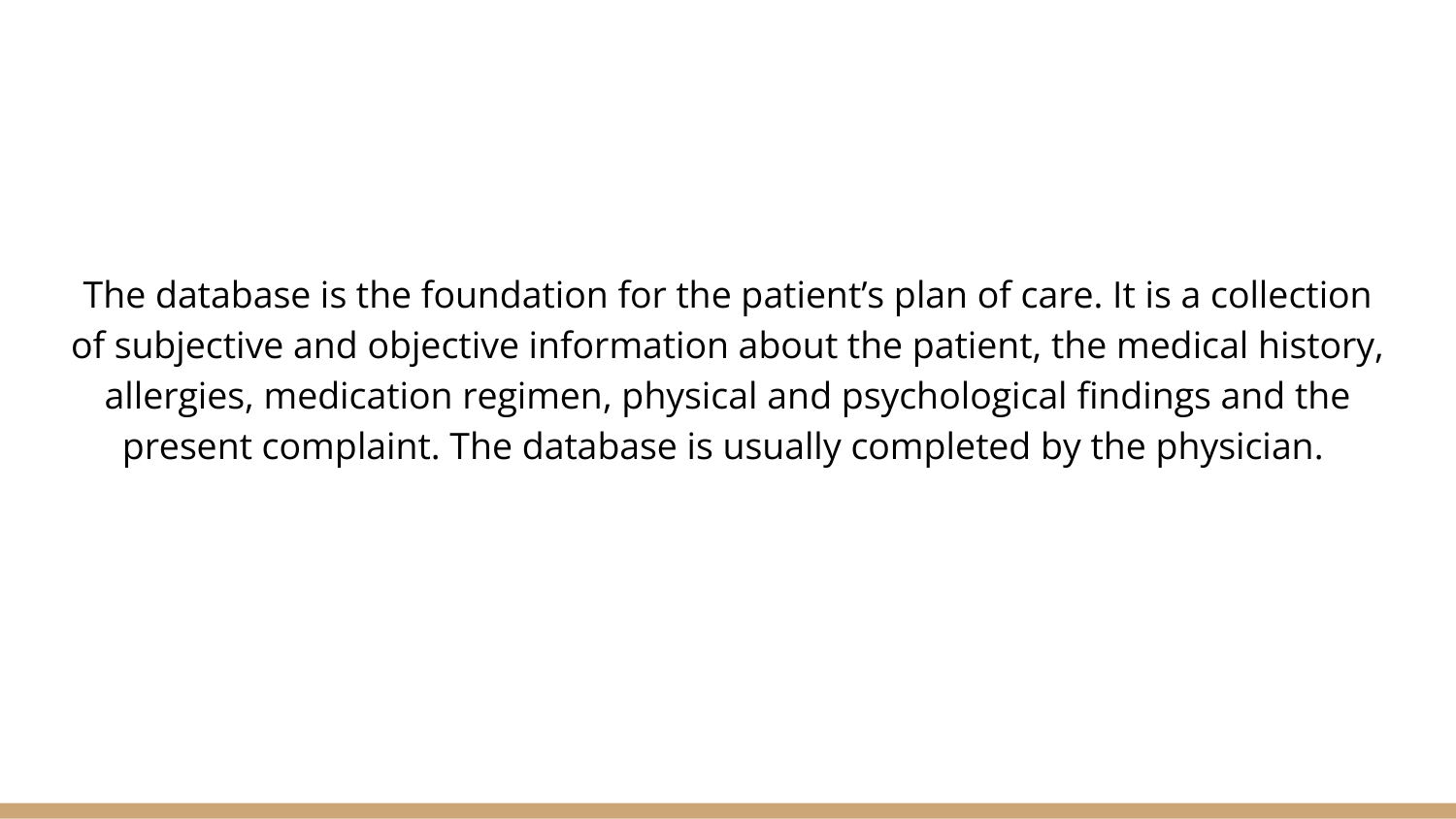

The database is the foundation for the patient’s plan of care. It is a collection of subjective and objective information about the patient, the medical history, allergies, medication regimen, physical and psychological findings and the present complaint. The database is usually completed by the physician.